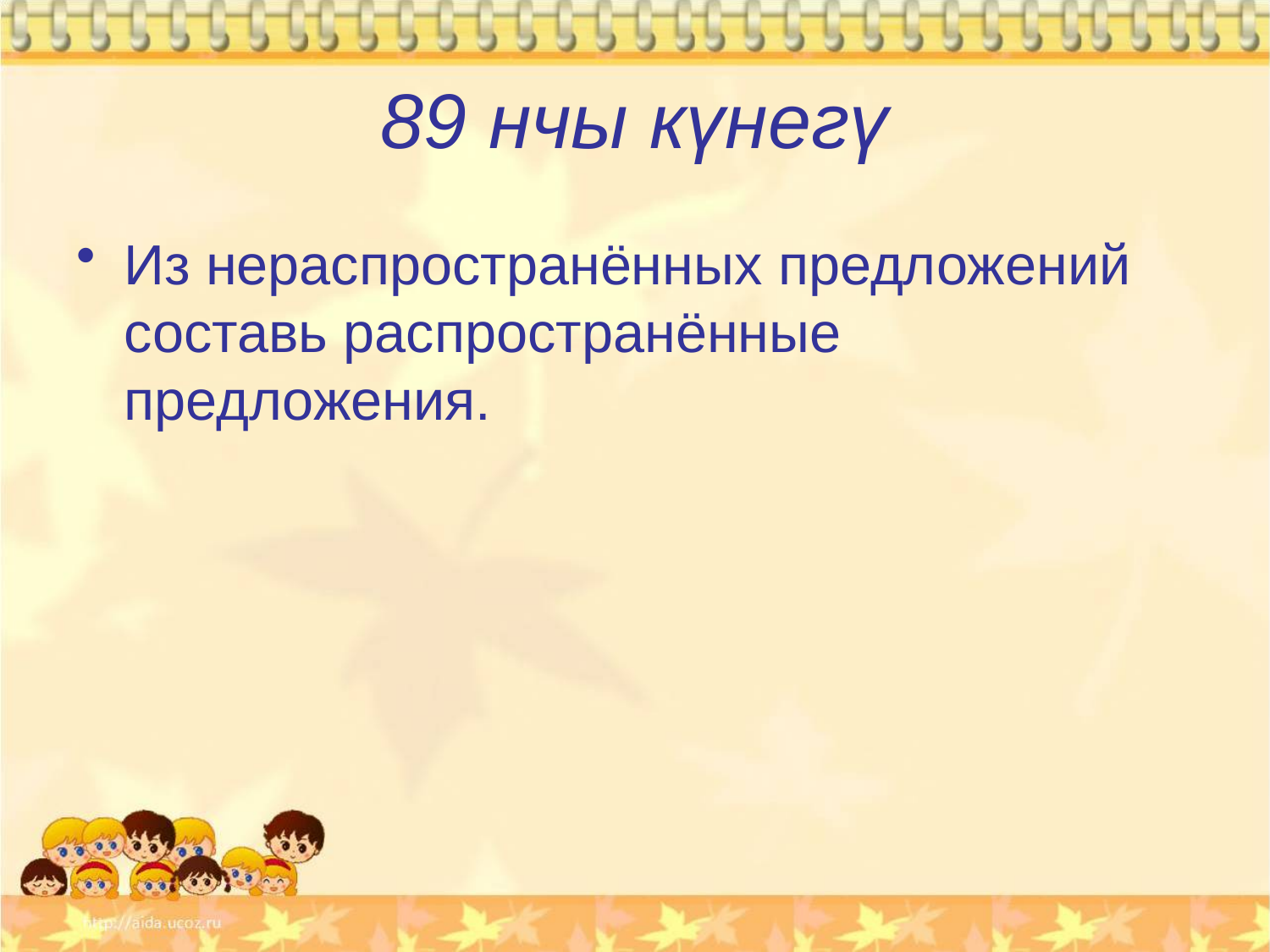

# 89 нчы күнегү
Из нераспространённых предложений составь распространённые предложения.